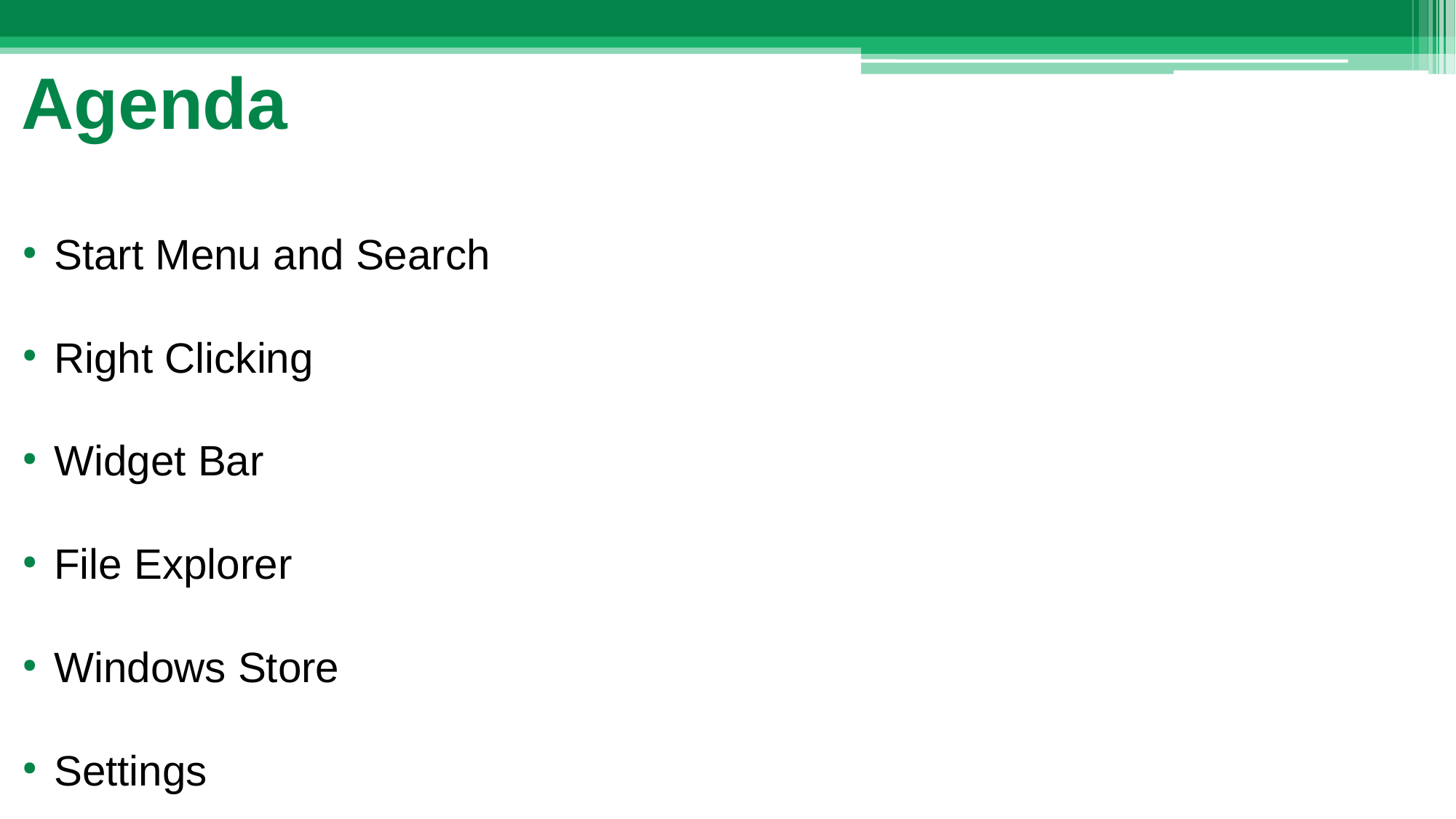

# Agenda
Start Menu and Search
Right Clicking
Widget Bar
File Explorer
Windows Store
Settings